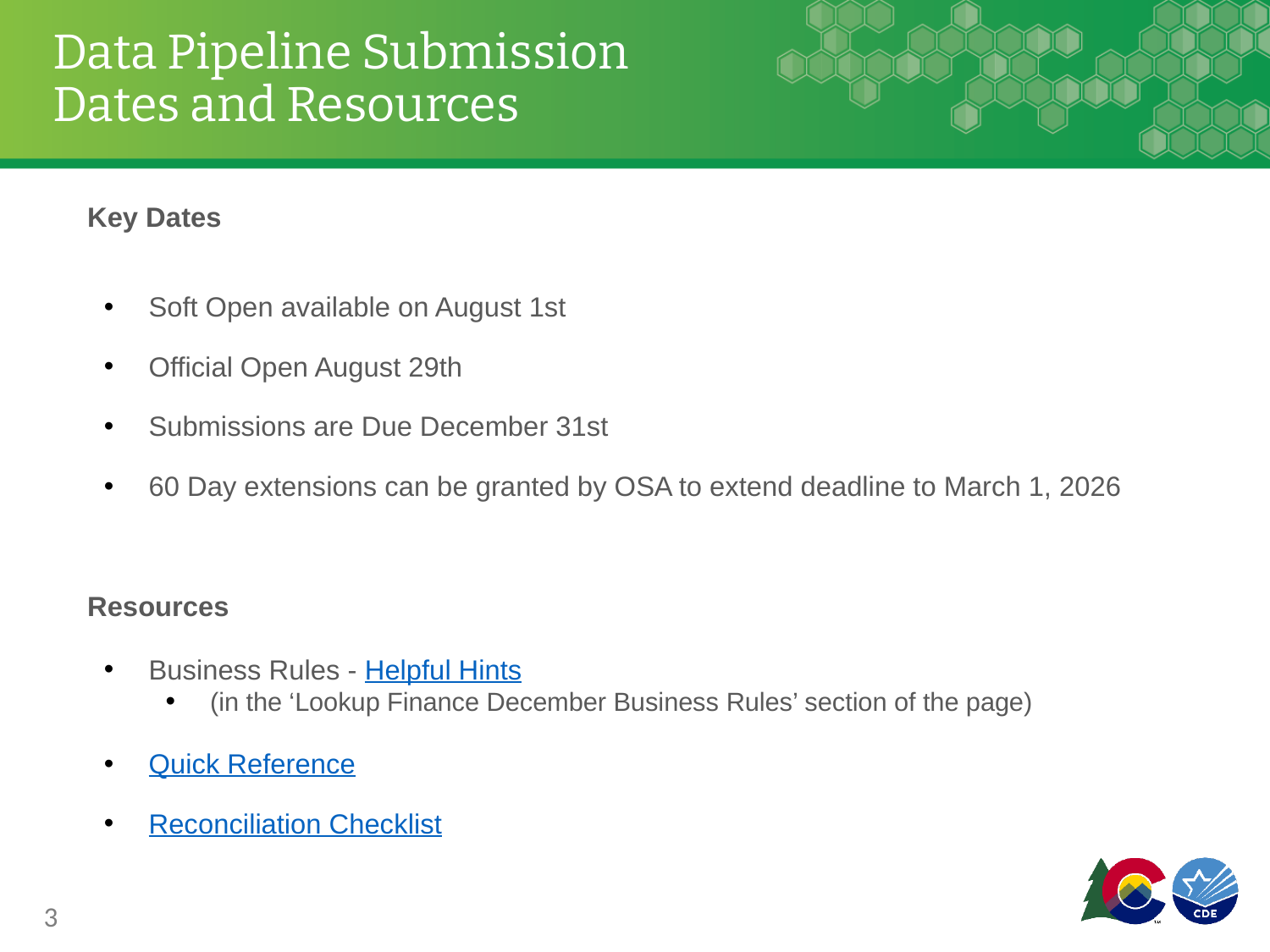

# Data Pipeline Submission
Dates and Resources
Key Dates

Soft Open available on August 1st

Official Open August 29th

Submissions are Due December 31st

60 Day extensions can be granted by OSA to extend deadline to March 1, 2026

Resources

Business Rules - Helpful Hints
(in the ‘Lookup Finance December Business Rules’ section of the page)

Quick Reference

Reconciliation Checklist

3